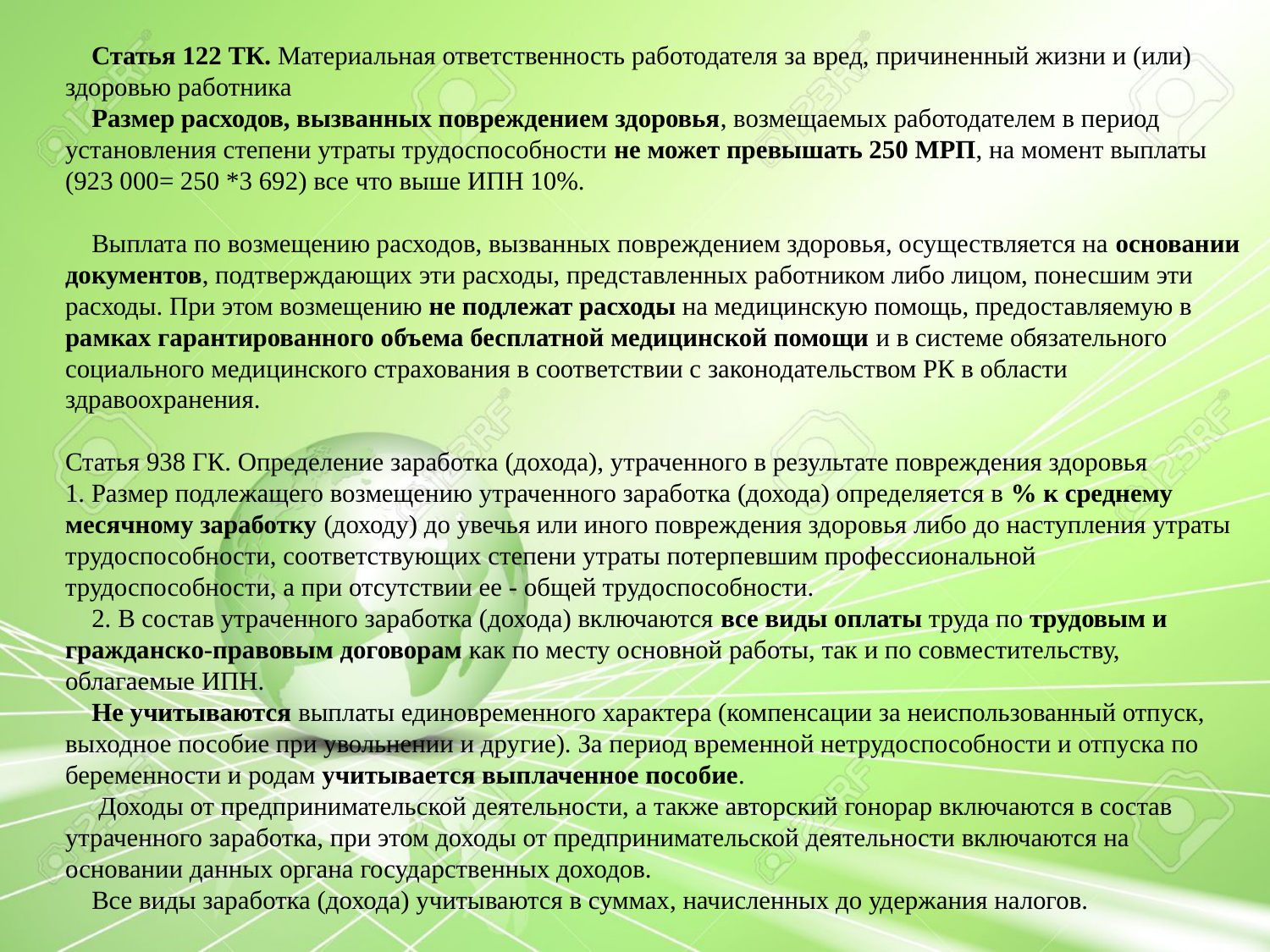

Статья 122 ТК. Материальная ответственность работодателя за вред, причиненный жизни и (или) здоровью работника
Размер расходов, вызванных повреждением здоровья, возмещаемых работодателем в период установления степени утраты трудоспособности не может превышать 250 МРП, на момент выплаты (923 000= 250 *3 692) все что выше ИПН 10%.

Выплата по возмещению расходов, вызванных повреждением здоровья, осуществляется на основании документов, подтверждающих эти расходы, представленных работником либо лицом, понесшим эти расходы. При этом возмещению не подлежат расходы на медицинскую помощь, предоставляемую в рамках гарантированного объема бесплатной медицинской помощи и в системе обязательного социального медицинского страхования в соответствии с законодательством РК в области здравоохранения.

Статья 938 ГК. Определение заработка (дохода), утраченного в результате повреждения здоровья
1. Размер подлежащего возмещению утраченного заработка (дохода) определяется в % к среднему месячному заработку (доходу) до увечья или иного повреждения здоровья либо до наступления утраты трудоспособности, соответствующих степени утраты потерпевшим профессиональной трудоспособности, а при отсутствии ее - общей трудоспособности.
2. В состав утраченного заработка (дохода) включаются все виды оплаты труда по трудовым и гражданско-правовым договорам как по месту основной работы, так и по совместительству, облагаемые ИПН.
Не учитываются выплаты единовременного характера (компенсации за неиспользованный отпуск, выходное пособие при увольнении и другие). За период временной нетрудоспособности и отпуска по беременности и родам учитывается выплаченное пособие.
 Доходы от предпринимательской деятельности, а также авторский гонорар включаются в состав утраченного заработка, при этом доходы от предпринимательской деятельности включаются на основании данных органа государственных доходов.
Все виды заработка (дохода) учитываются в суммах, начисленных до удержания налогов.